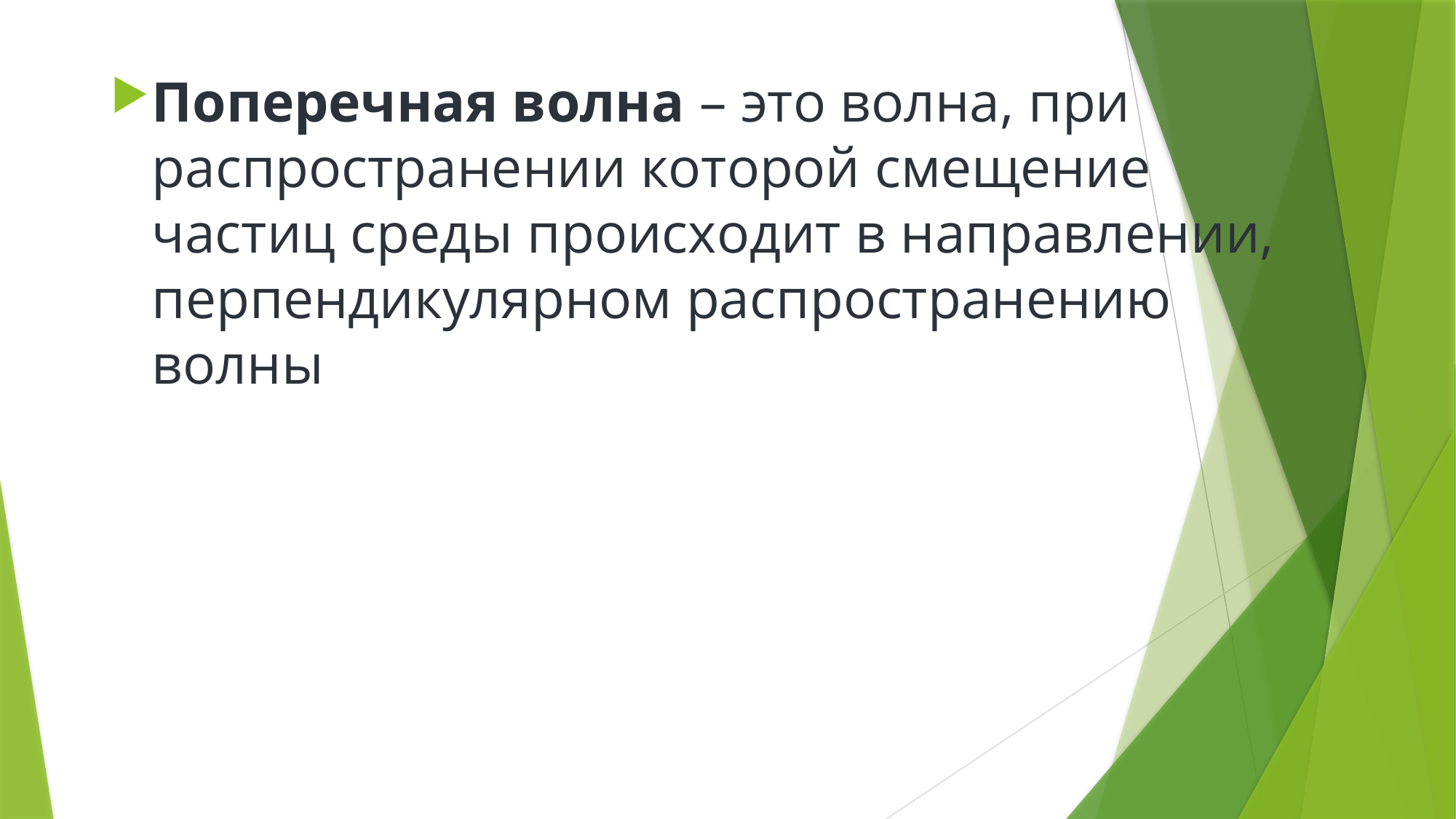

Поперечная волна – это волна, при распространении которой смещение частиц среды происходит в направлении, перпендикулярном распространению волны